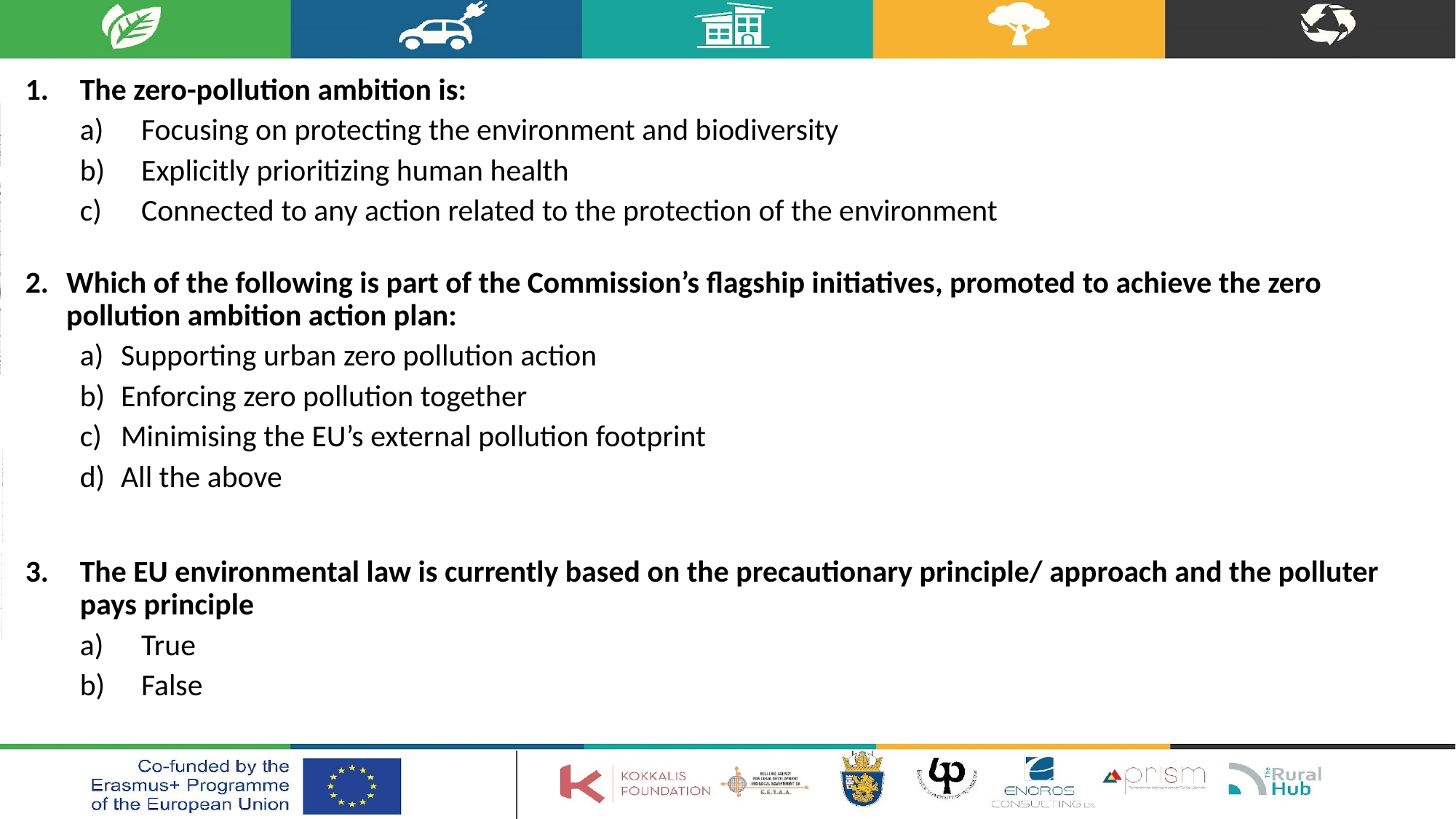

The zero-pollution ambition is:
Focusing on protecting the environment and biodiversity
Explicitly prioritizing human health
Connected to any action related to the protection of the environment

Which of the following is part of the Commission’s flagship initiatives, promoted to achieve the zero pollution ambition action plan:
Supporting urban zero pollution action
Enforcing zero pollution together
Minimising the EU’s external pollution footprint
All the above

The EU environmental law is currently based on the precautionary principle/ approach and the polluter pays principle
True
False